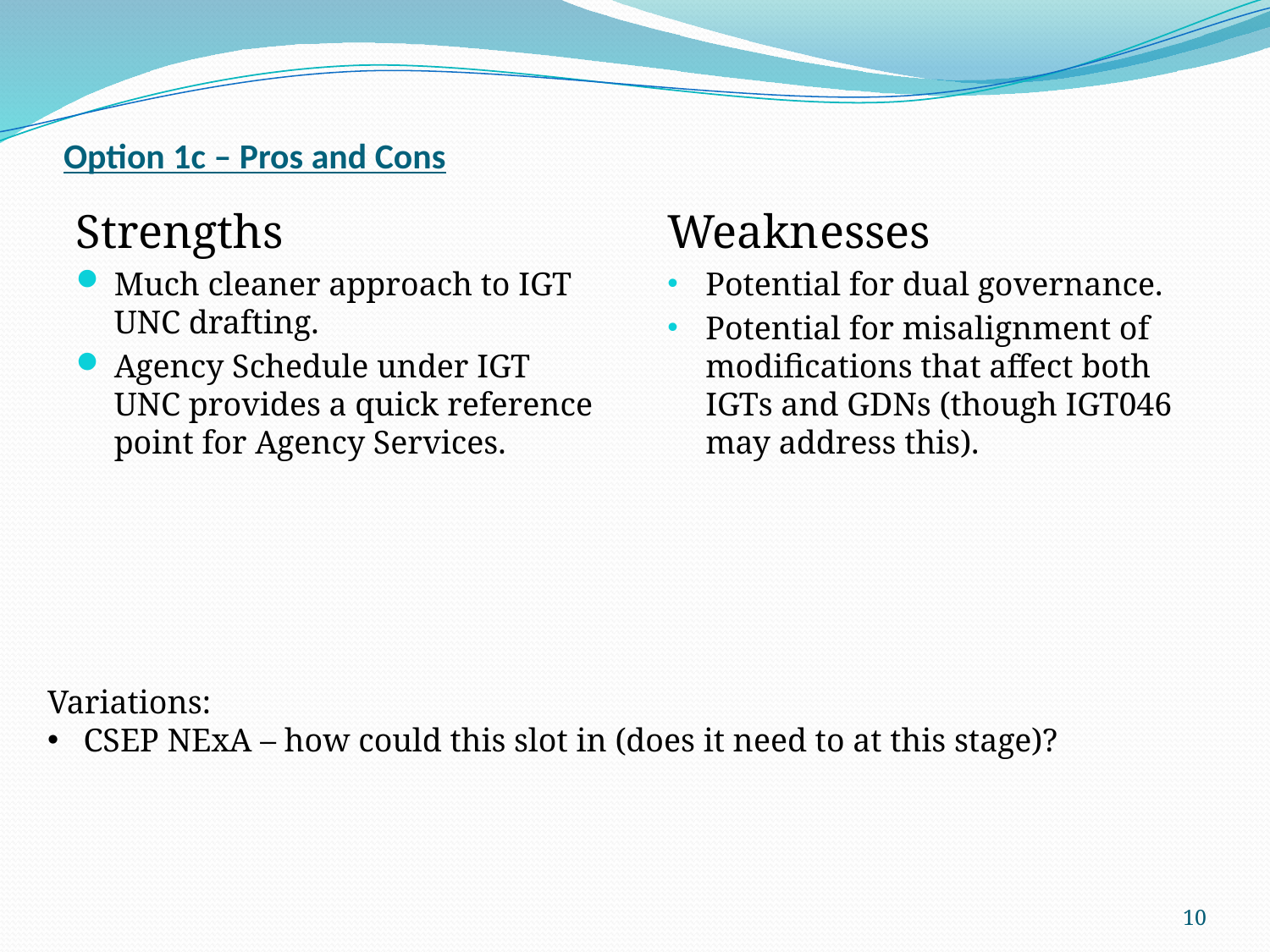

# Option 1c – Pros and Cons
Strengths
Much cleaner approach to IGT UNC drafting.
Agency Schedule under IGT UNC provides a quick reference point for Agency Services.

Weaknesses
Potential for dual governance.
Potential for misalignment of modifications that affect both IGTs and GDNs (though IGT046 may address this).
Variations:
   CSEP NExA – how could this slot in (does it need to at this stage)?
10